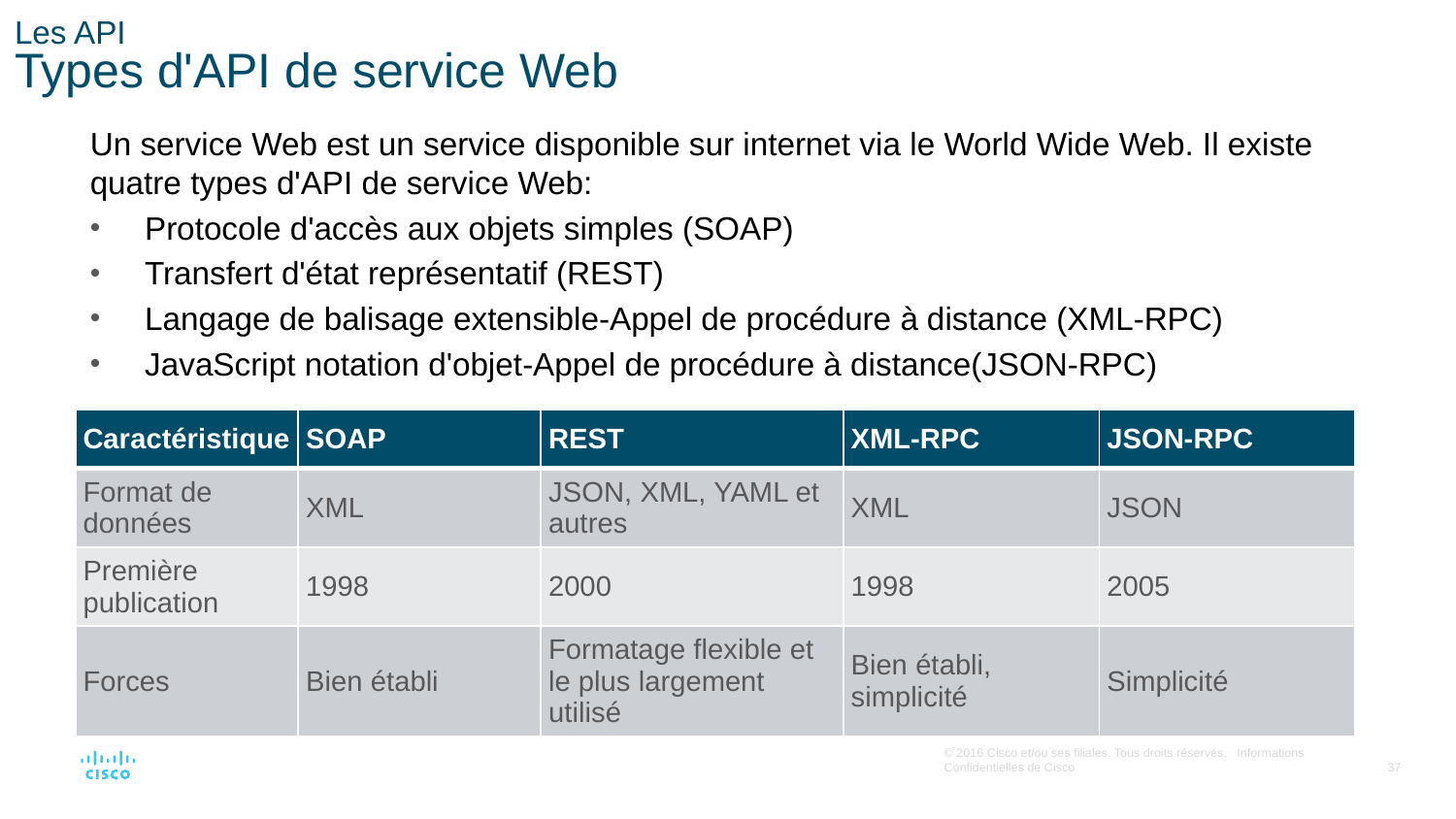

# Les API Types d'API de service Web
Un service Web est un service disponible sur internet via le World Wide Web. Il existe quatre types d'API de service Web:
Protocole d'accès aux objets simples (SOAP)
Transfert d'état représentatif (REST)
Langage de balisage extensible-Appel de procédure à distance (XML-RPC)
JavaScript notation d'objet-Appel de procédure à distance(JSON-RPC)

| Caractéristique | SOAP | REST | XML-RPC | JSON-RPC |
| --- | --- | --- | --- | --- |
| Format de données | XML | JSON, XML, YAML et autres | XML | JSON |
| Première publication | 1998 | 2000 | 1998 | 2005 |
| Forces | Bien établi | Formatage flexible et le plus largement utilisé | Bien établi, simplicité | Simplicité |